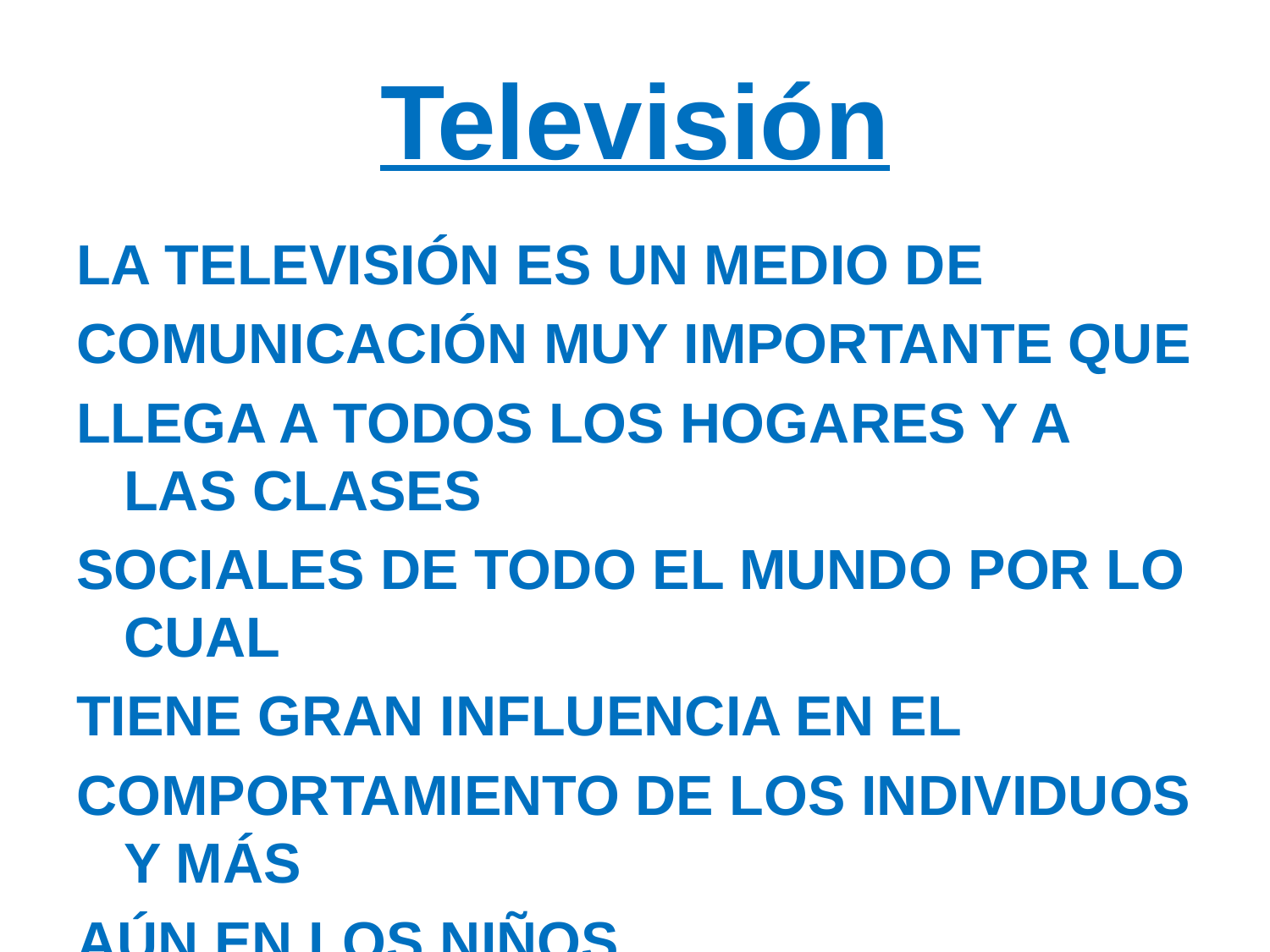

# Televisión
La televisión es un medio de
comunicación muy importante que
llega a todos los hogares y a las clases
sociales de todo el mundo por lo cual
tiene gran influencia en el
comportamiento de los individuos y más
aún en los niños .